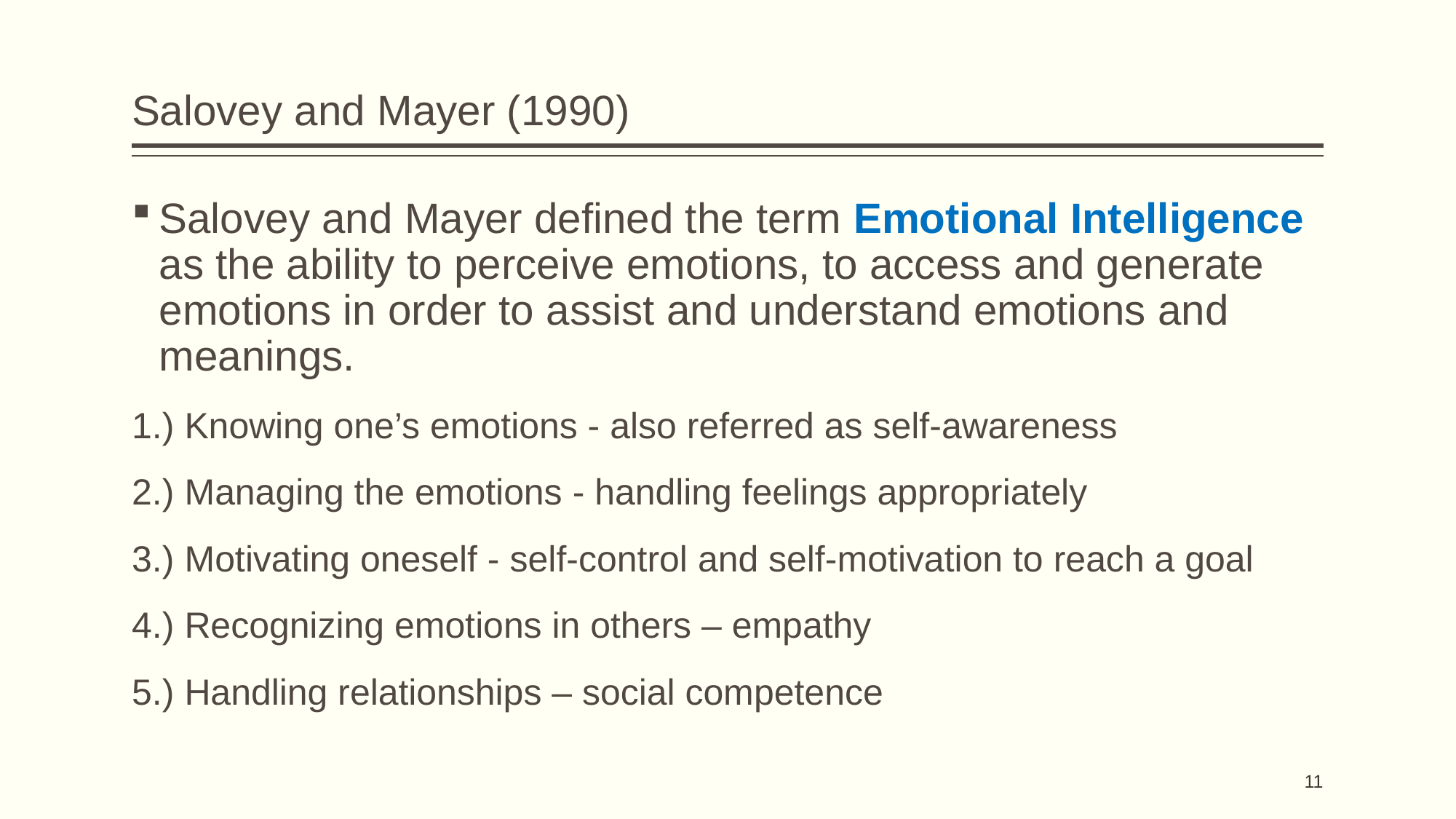

# Salovey and Mayer (1990)
Salovey and Mayer defined the term Emotional Intelligence as the ability to perceive emotions, to access and generate emotions in order to assist and understand emotions and meanings.
1.) Knowing one’s emotions - also referred as self-awareness
2.) Managing the emotions - handling feelings appropriately
3.) Motivating oneself - self-control and self-motivation to reach a goal
4.) Recognizing emotions in others – empathy
5.) Handling relationships – social competence
11